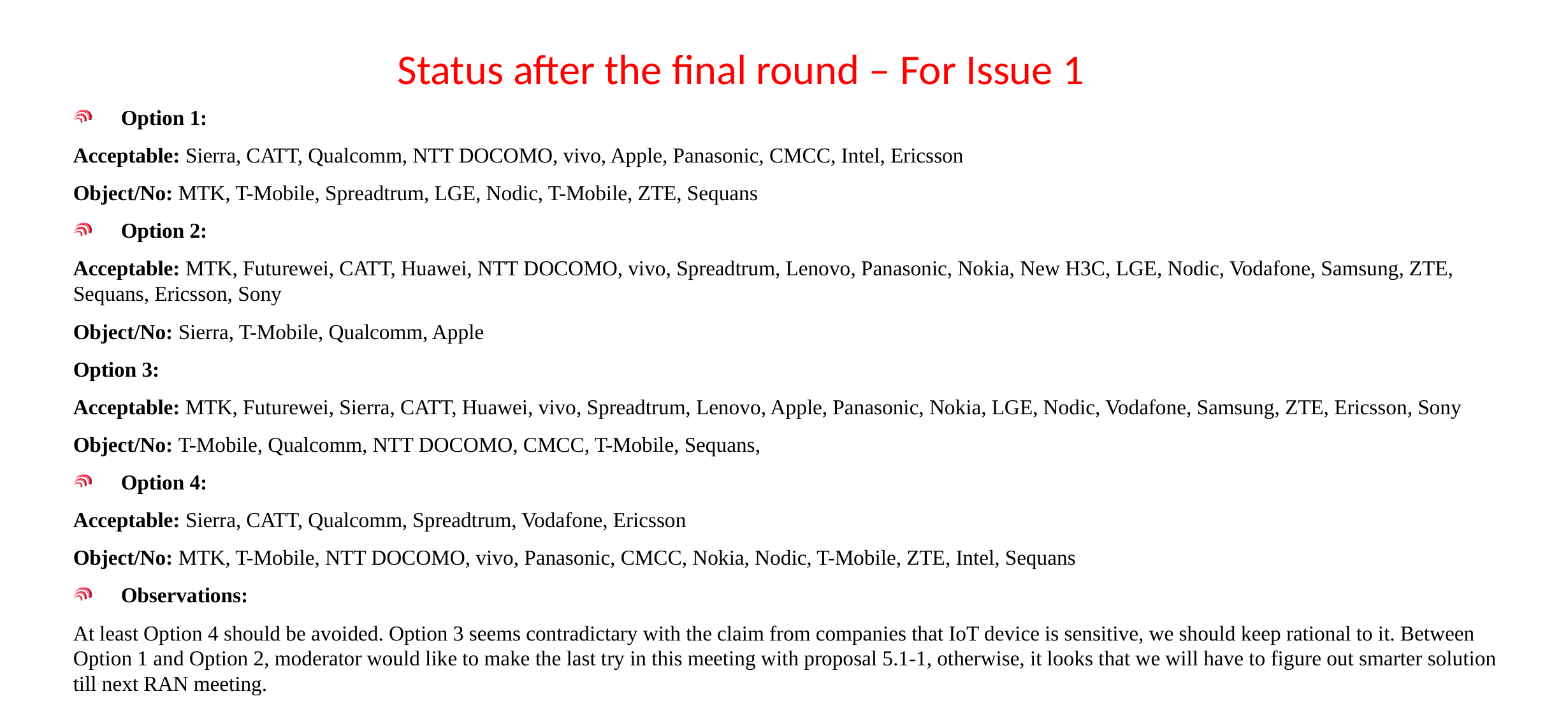

# Status after the final round – For Issue 1
Option 1:
Acceptable: Sierra, CATT, Qualcomm, NTT DOCOMO, vivo, Apple, Panasonic, CMCC, Intel, Ericsson
Object/No: MTK, T-Mobile, Spreadtrum, LGE, Nodic, T-Mobile, ZTE, Sequans
Option 2:
Acceptable: MTK, Futurewei, CATT, Huawei, NTT DOCOMO, vivo, Spreadtrum, Lenovo, Panasonic, Nokia, New H3C, LGE, Nodic, Vodafone, Samsung, ZTE, Sequans, Ericsson, Sony
Object/No: Sierra, T-Mobile, Qualcomm, Apple
Option 3:
Acceptable: MTK, Futurewei, Sierra, CATT, Huawei, vivo, Spreadtrum, Lenovo, Apple, Panasonic, Nokia, LGE, Nodic, Vodafone, Samsung, ZTE, Ericsson, Sony
Object/No: T-Mobile, Qualcomm, NTT DOCOMO, CMCC, T-Mobile, Sequans,
Option 4:
Acceptable: Sierra, CATT, Qualcomm, Spreadtrum, Vodafone, Ericsson
Object/No: MTK, T-Mobile, NTT DOCOMO, vivo, Panasonic, CMCC, Nokia, Nodic, T-Mobile, ZTE, Intel, Sequans
Observations:
At least Option 4 should be avoided. Option 3 seems contradictary with the claim from companies that IoT device is sensitive, we should keep rational to it. Between Option 1 and Option 2, moderator would like to make the last try in this meeting with proposal 5.1-1, otherwise, it looks that we will have to figure out smarter solution till next RAN meeting.